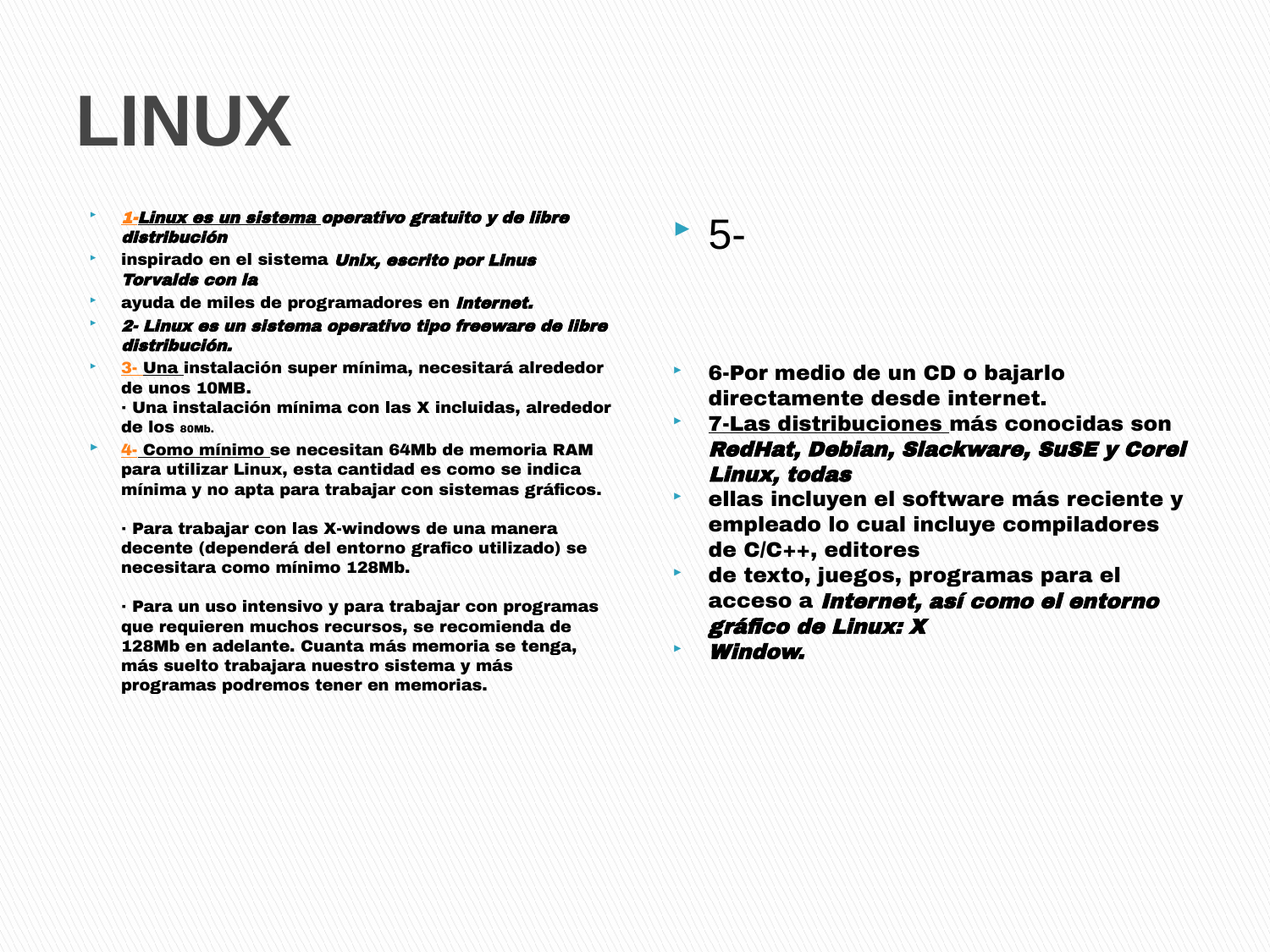

# LINUX
1-Linux es un sistema operativo gratuito y de libre distribución
inspirado en el sistema Unix, escrito por Linus Torvalds con la
ayuda de miles de programadores en Internet.
2- Linux es un sistema operativo tipo freeware de libre distribución.
3- Una instalación super mínima, necesitará alrededor de unos 10MB.
· Una instalación mínima con las X incluidas, alrededor de los 80Mb.
4- Como mínimo se necesitan 64Mb de memoria RAM para utilizar Linux, esta cantidad es como se indica mínima y no apta para trabajar con sistemas gráficos.
· Para trabajar con las X-windows de una manera decente (dependerá del entorno grafico utilizado) se necesitara como mínimo 128Mb.
· Para un uso intensivo y para trabajar con programas que requieren muchos recursos, se recomienda de 128Mb en adelante. Cuanta más memoria se tenga, más suelto trabajara nuestro sistema y más programas podremos tener en memorias.

5-

6-Por medio de un CD o bajarlo directamente desde internet.
7-Las distribuciones más conocidas son RedHat, Debian, Slackware, SuSE y Corel Linux, todas
ellas incluyen el software más reciente y empleado lo cual incluye compiladores de C/C++, editores
de texto, juegos, programas para el acceso a Internet, así como el entorno gráfico de Linux: X
Window.